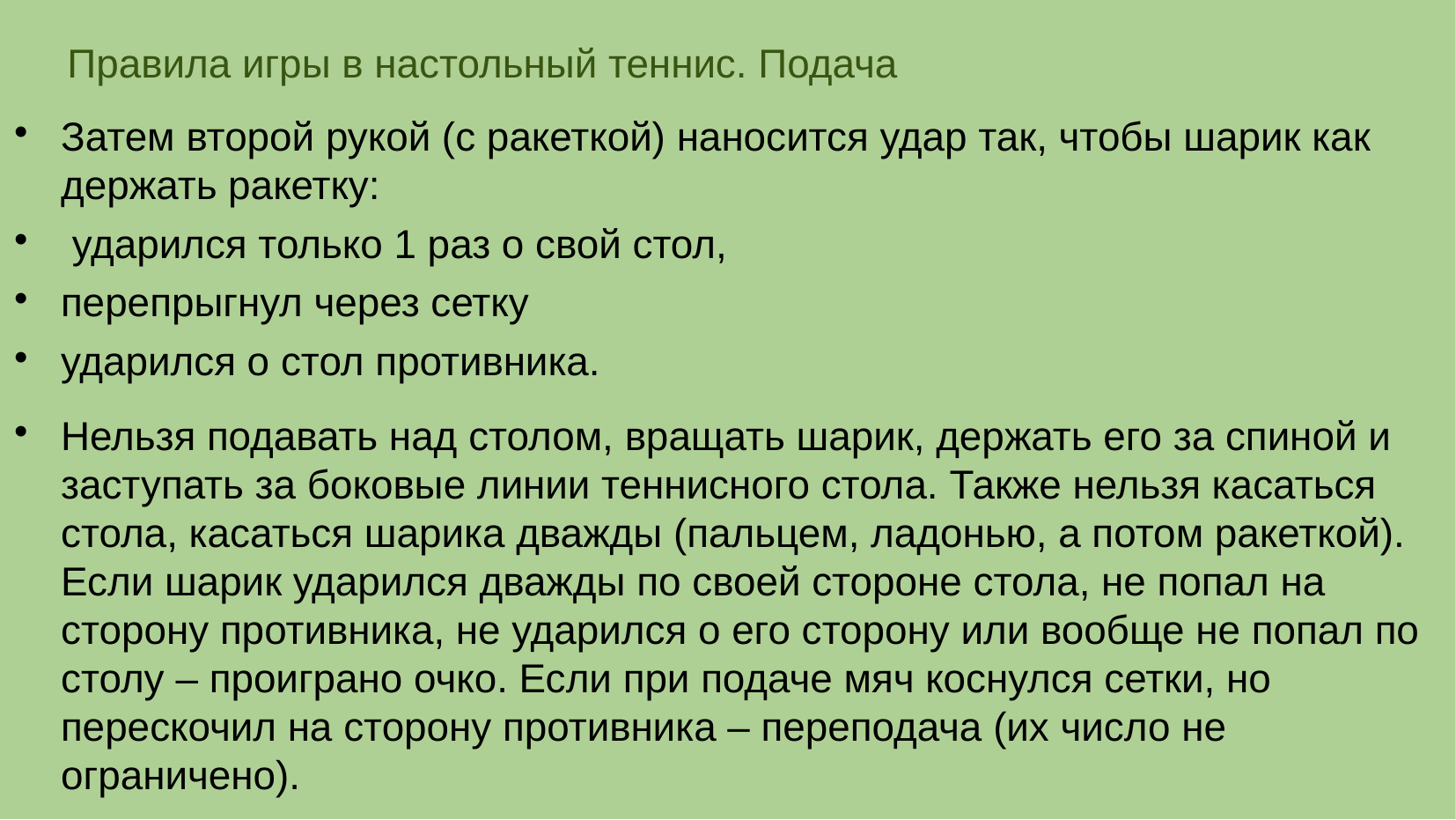

# Правила игры в настольный теннис. Подача
Затем второй рукой (с ракеткой) наносится удар так, чтобы шарик как держать ракетку:
 ударился только 1 раз о свой стол,
перепрыгнул через сетку
ударился о стол противника.
Нельзя подавать над столом, вращать шарик, держать его за спиной и заступать за боковые линии теннисного стола. Также нельзя касаться стола, касаться шарика дважды (пальцем, ладонью, а потом ракеткой). Если шарик ударился дважды по своей стороне стола, не попал на сторону противника, не ударился о его сторону или вообще не попал по столу – проиграно очко. Если при подаче мяч коснулся сетки, но перескочил на сторону противника – переподача (их число не ограничено).